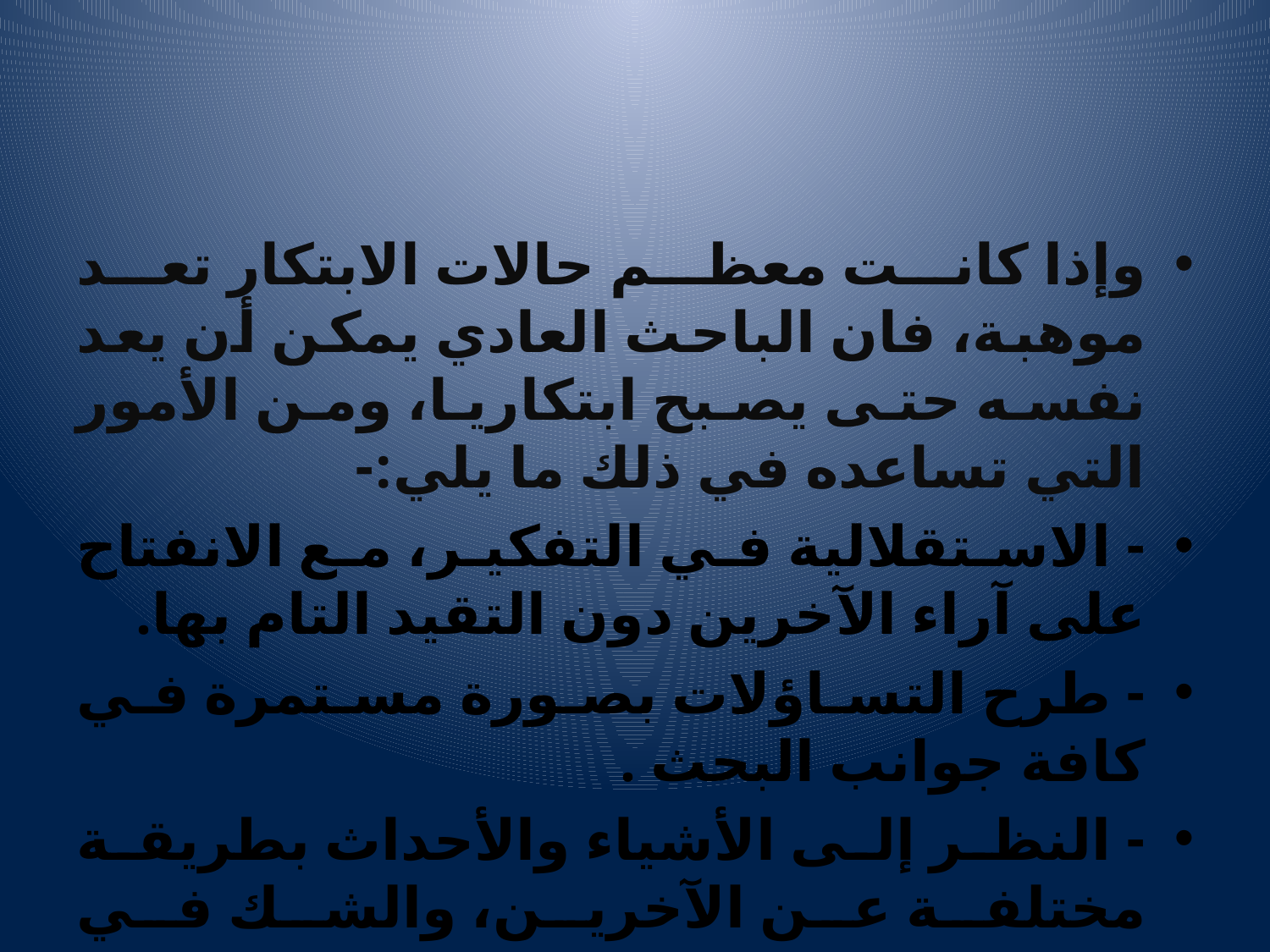

#
وإذا كانت معظم حالات الابتكار تعد موهبة، فان الباحث العادي يمكن أن يعد نفسه حتى يصبح ابتكاريا، ومن الأمور التي تساعده في ذلك ما يلي:-
- الاستقلالية في التفكير، مع الانفتاح على آراء الآخرين دون التقيد التام بها.
- طرح التساؤلات بصورة مستمرة في كافة جوانب البحث .
- النظر إلى الأشياء والأحداث بطريقة مختلفة عن الآخرين، والشك في القضايا التي يعتبرها الناس مسلمات.